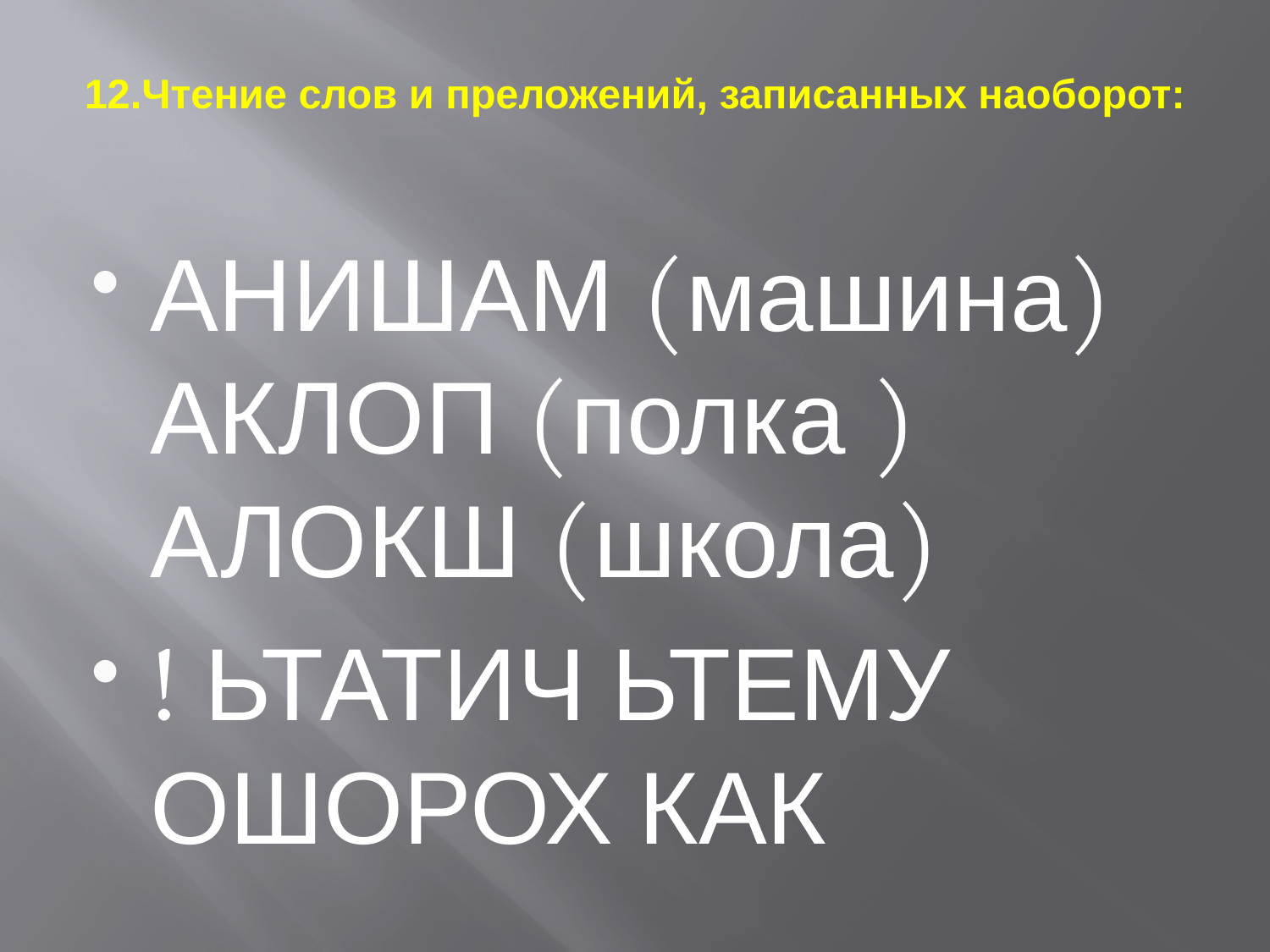

# 12.Чтение слов и преложений, записанных наоборот:
АНИШАМ (машина)	АКЛОП (полка )	АЛОКШ (школа)
! ЬТАТИЧ ЬТЕМУ ОШОРОХ КАК